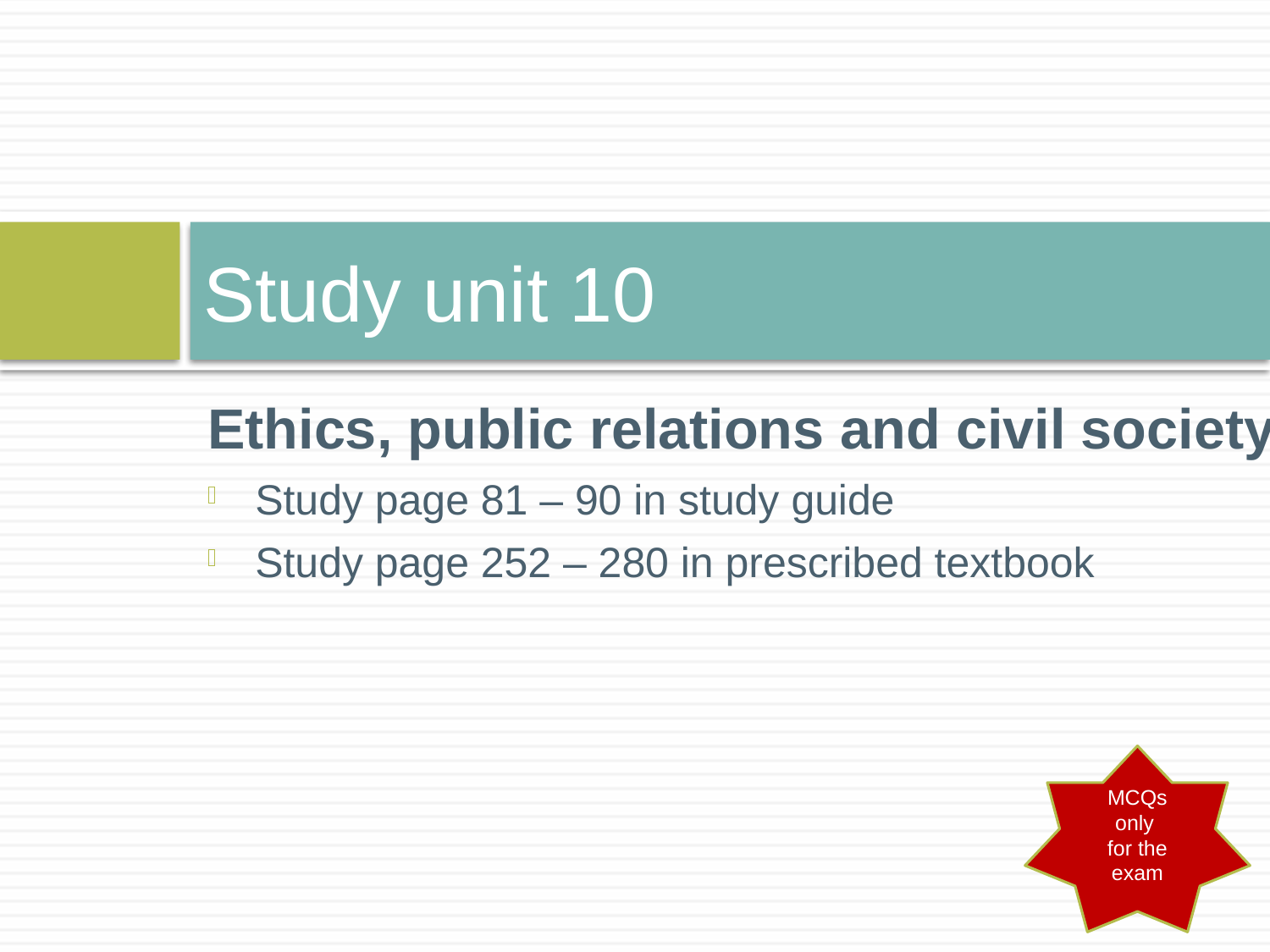

# Study unit 10
Ethics, public relations and civil society
Study page 81 – 90 in study guide
Study page 252 – 280 in prescribed textbook
MCQs
only
for the exam